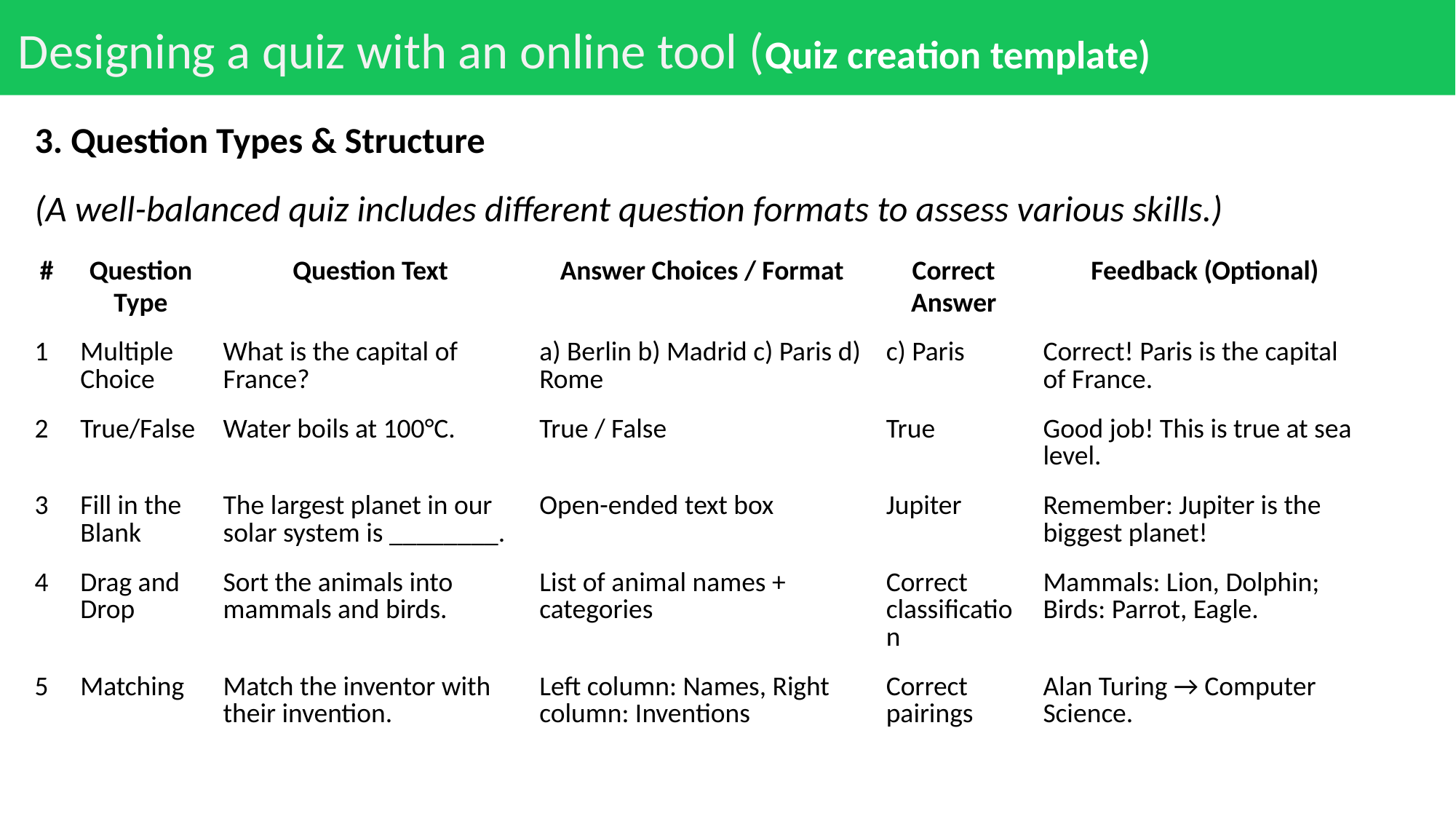

# Designing a quiz with an online tool (Quiz creation template)
3. Question Types & Structure
(A well-balanced quiz includes different question formats to assess various skills.)
| # | Question Type | Question Text | Answer Choices / Format | Correct Answer | Feedback (Optional) |
| --- | --- | --- | --- | --- | --- |
| 1 | Multiple Choice | What is the capital of France? | a) Berlin b) Madrid c) Paris d) Rome | c) Paris | Correct! Paris is the capital of France. |
| 2 | True/False | Water boils at 100°C. | True / False | True | Good job! This is true at sea level. |
| 3 | Fill in the Blank | The largest planet in our solar system is \_\_\_\_\_\_\_\_. | Open-ended text box | Jupiter | Remember: Jupiter is the biggest planet! |
| 4 | Drag and Drop | Sort the animals into mammals and birds. | List of animal names + categories | Correct classification | Mammals: Lion, Dolphin; Birds: Parrot, Eagle. |
| 5 | Matching | Match the inventor with their invention. | Left column: Names, Right column: Inventions | Correct pairings | Alan Turing → Computer Science. |